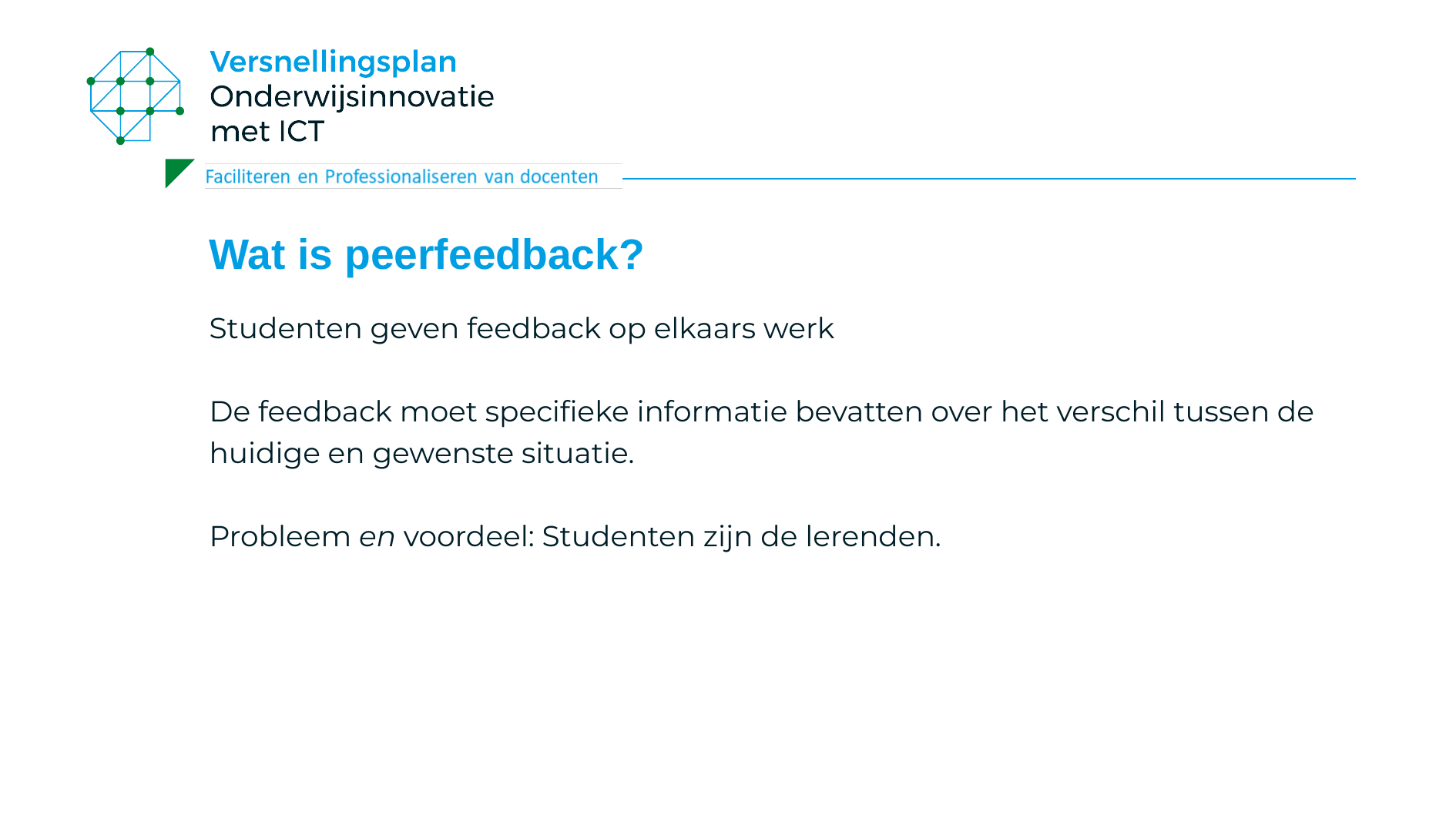

# Wat is peerfeedback?
Studenten geven feedback op elkaars werk

De feedback moet specifieke informatie bevatten over het verschil tussen de huidige en gewenste situatie.

Probleem en voordeel: Studenten zijn de lerenden.